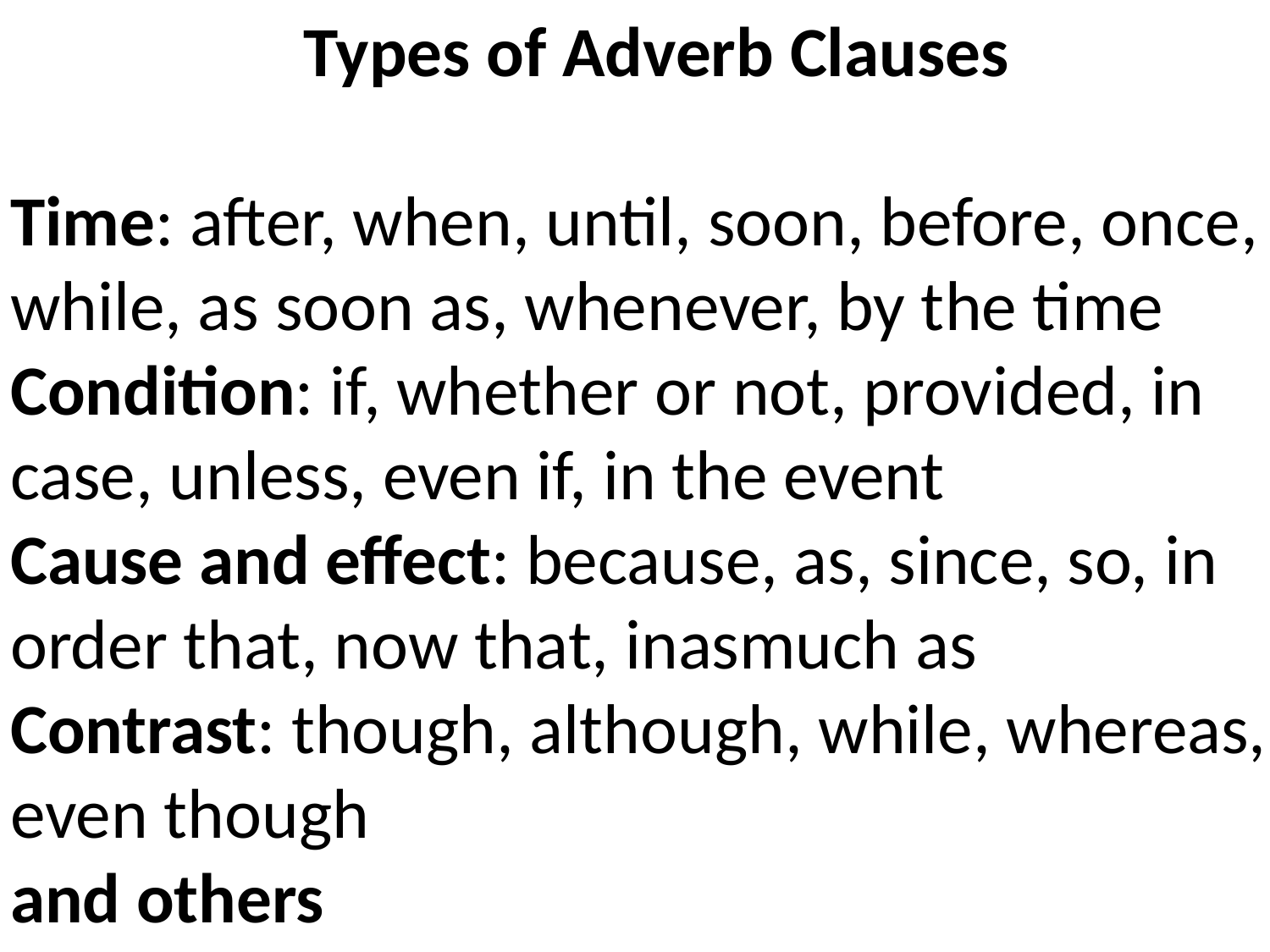

Types of Adverb Clauses

Time: after, when, until, soon, before, once, while, as soon as, whenever, by the time
Condition: if, whether or not, provided, in case, unless, even if, in the event
Cause and effect: because, as, since, so, in order that, now that, inasmuch as
Contrast: though, although, while, whereas, even though
and others